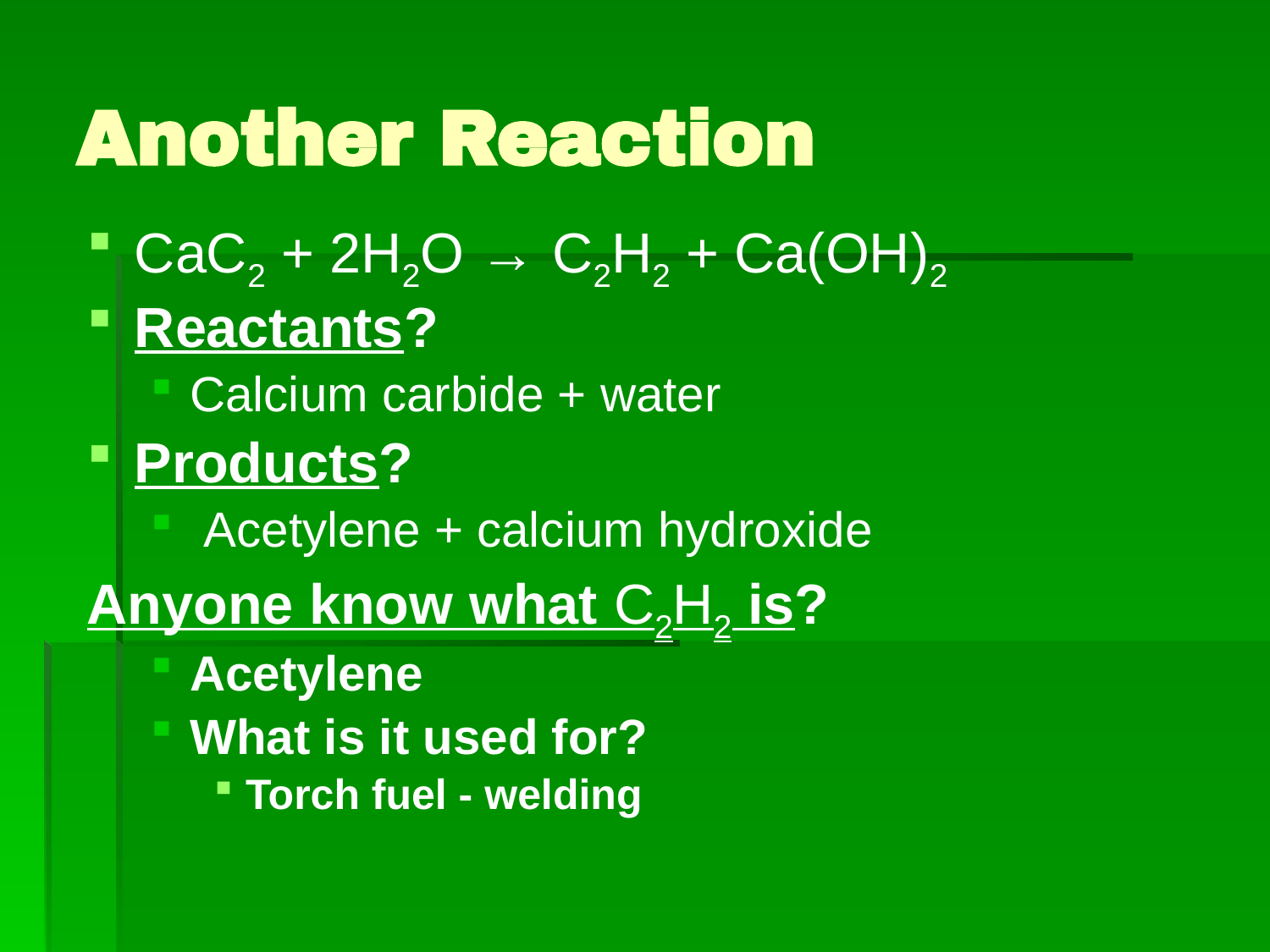

# Another Reaction
CaC2 + 2H2O → C2H2 + Ca(OH)2
Reactants?
Calcium carbide + water
Products?
 Acetylene + calcium hydroxide
Anyone know what C2H2 is?
Acetylene
What is it used for?
Torch fuel - welding